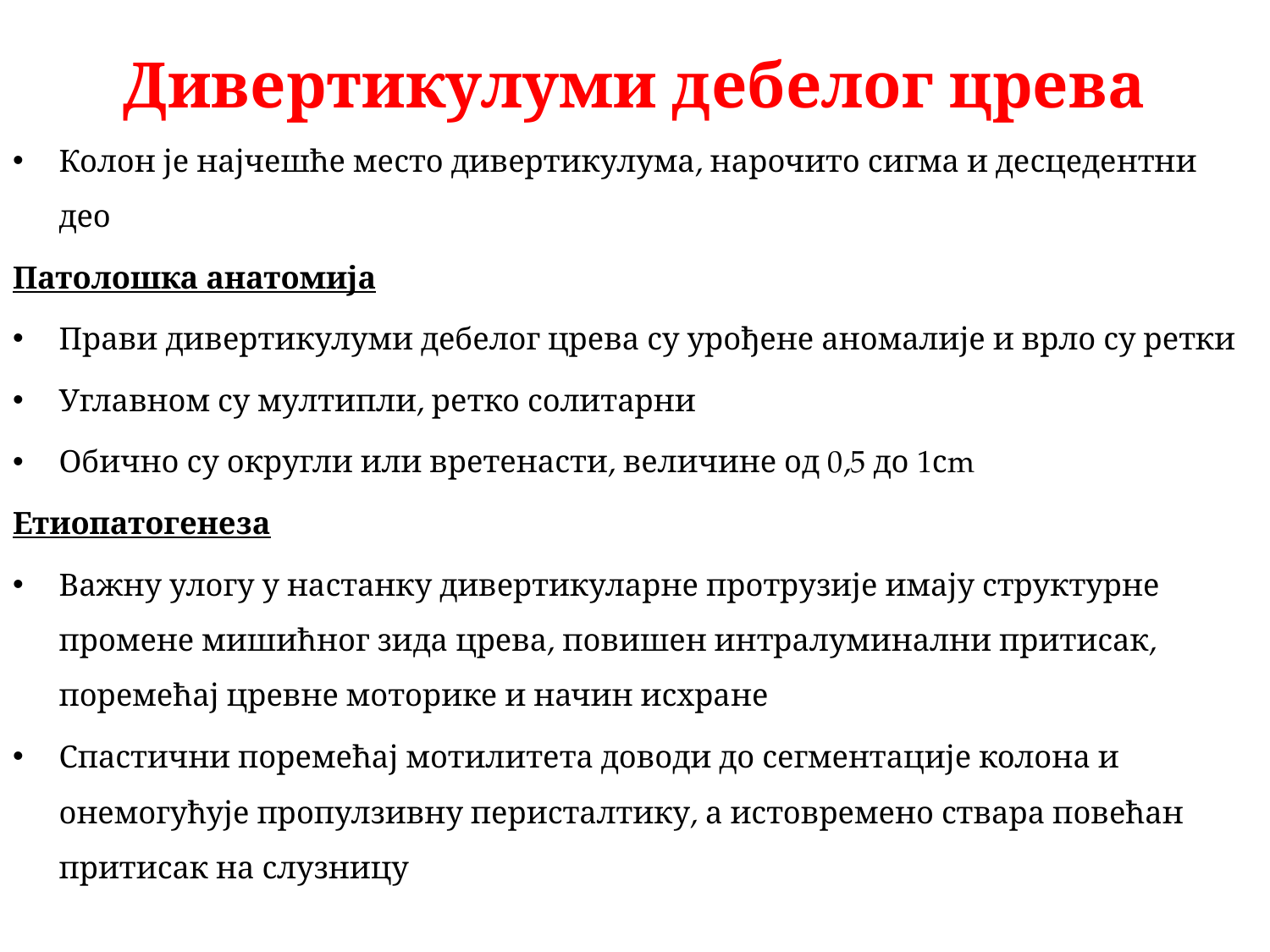

# Дивертикулуми дебелог црева
Колон је најчешће место дивертикулума, нарочито сигма и десцедентни део
Патолошка анатомија
Прави дивертикулуми дебелог црева су урођене аномалије и врло су ретки
Углавном су мултипли, ретко солитарни
Обично су округли или вретенасти, величине од 0,5 до 1сm
Етиопатогенеза
Важну улогу у настанку дивертикуларне протрузије имају структурне промене мишићног зида црева, повишен интралуминални притисак, поремећај цревне моторике и начин исхране
Спастични поремећај мотилитета доводи до сегментације колона и онемогућује пропулзивну перисталтику, а истовремено ствара повећан притисак на слузницу